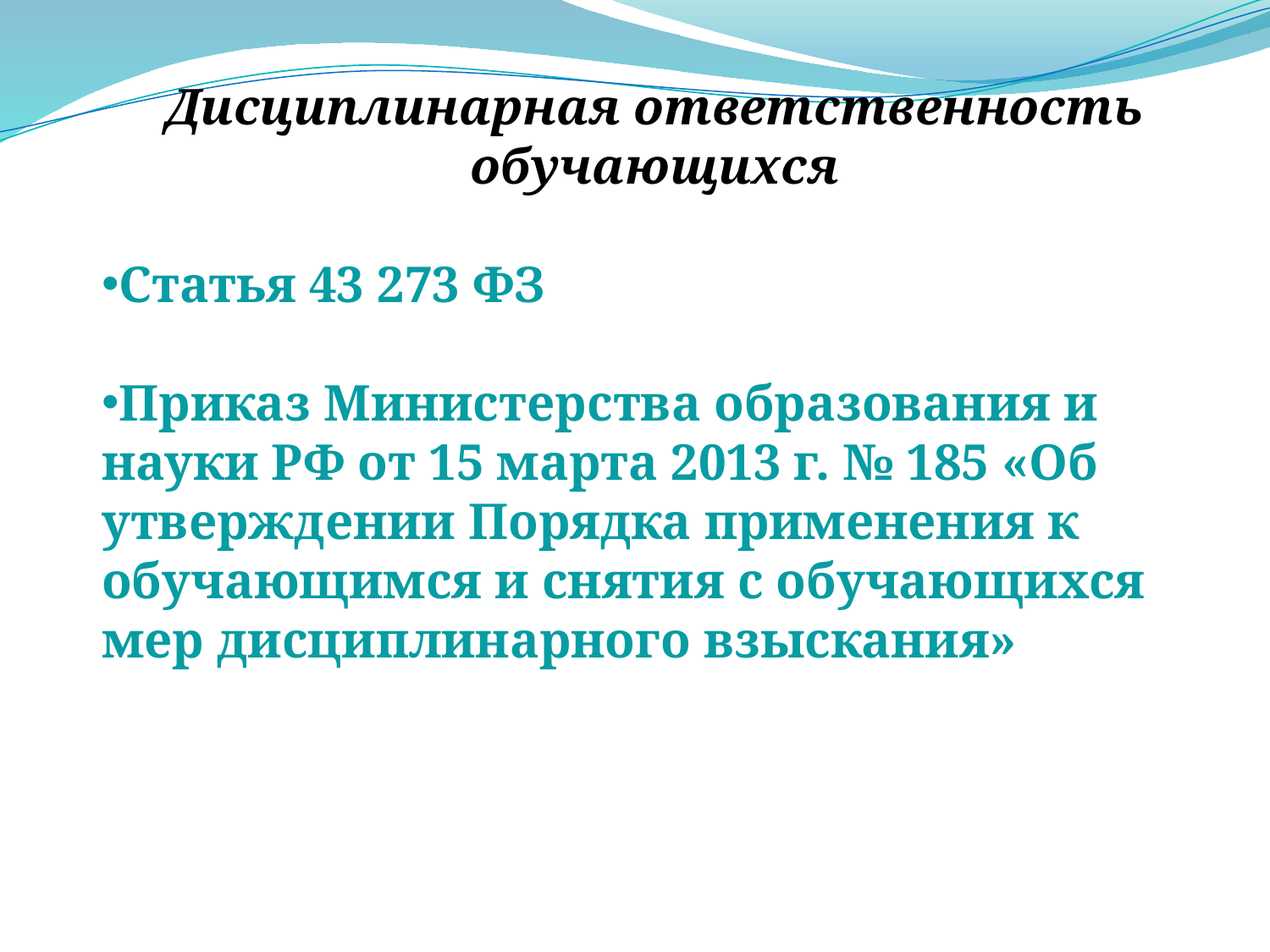

Дисциплинарная ответственность обучающихся

Статья 43 273 ФЗ

Приказ Министерства образования и науки РФ от 15 марта 2013 г. № 185 «Об утверждении Порядка применения к обучающимся и снятия с обучающихся мер дисциплинарного взыскания»